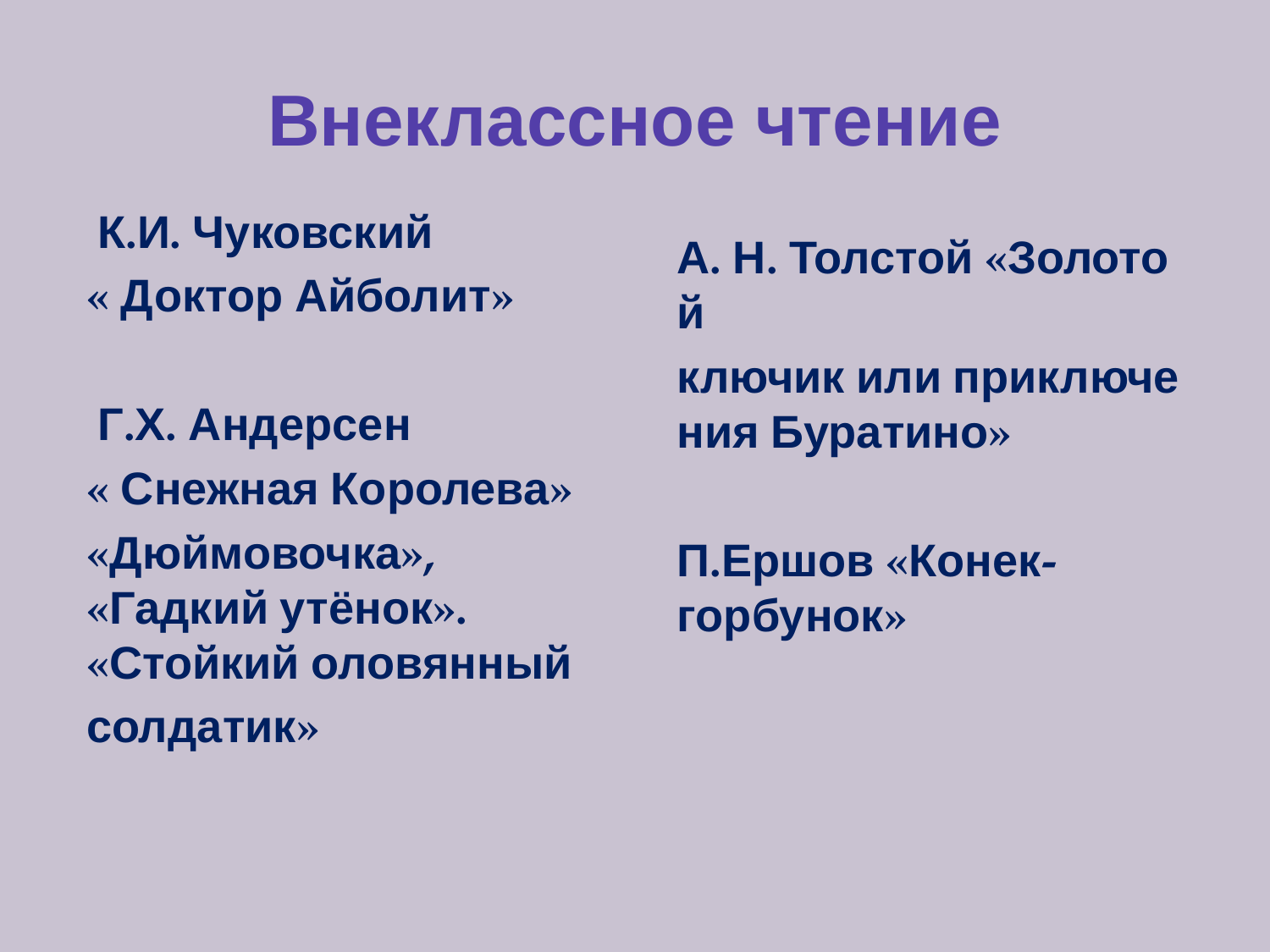

# Внеклассное чтение
 К.И. Чуковский
« Доктор Айболит»

 Г.Х. Андерсен
« Снежная Королева»
«Дюймовочка», «Гадкий утёнок». «Стойкий оловянный
солдатик»
А. Н. Толстой «Золотой
ключик или приключения Буратино»

П.Ершов «Конек-горбунок»